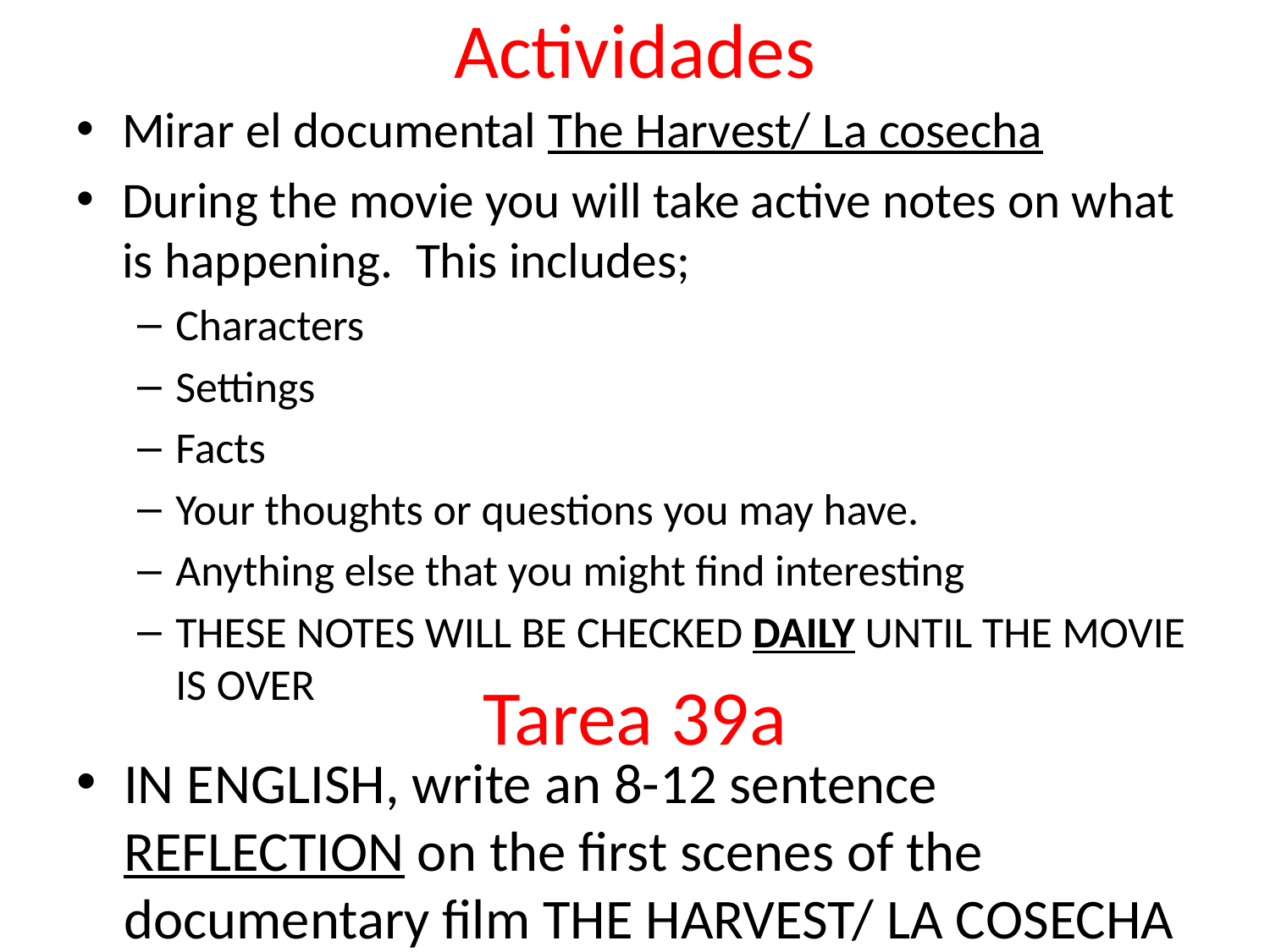

# Actividades
Mirar el documental The Harvest/ La cosecha
During the movie you will take active notes on what is happening.  This includes;
Characters
Settings
Facts
Your thoughts or questions you may have.
Anything else that you might find interesting
THESE NOTES WILL BE CHECKED DAILY UNTIL THE MOVIE IS OVER
Tarea 39a
IN ENGLISH, write an 8-12 sentence REFLECTION on the first scenes of the documentary film THE HARVEST/ LA COSECHA